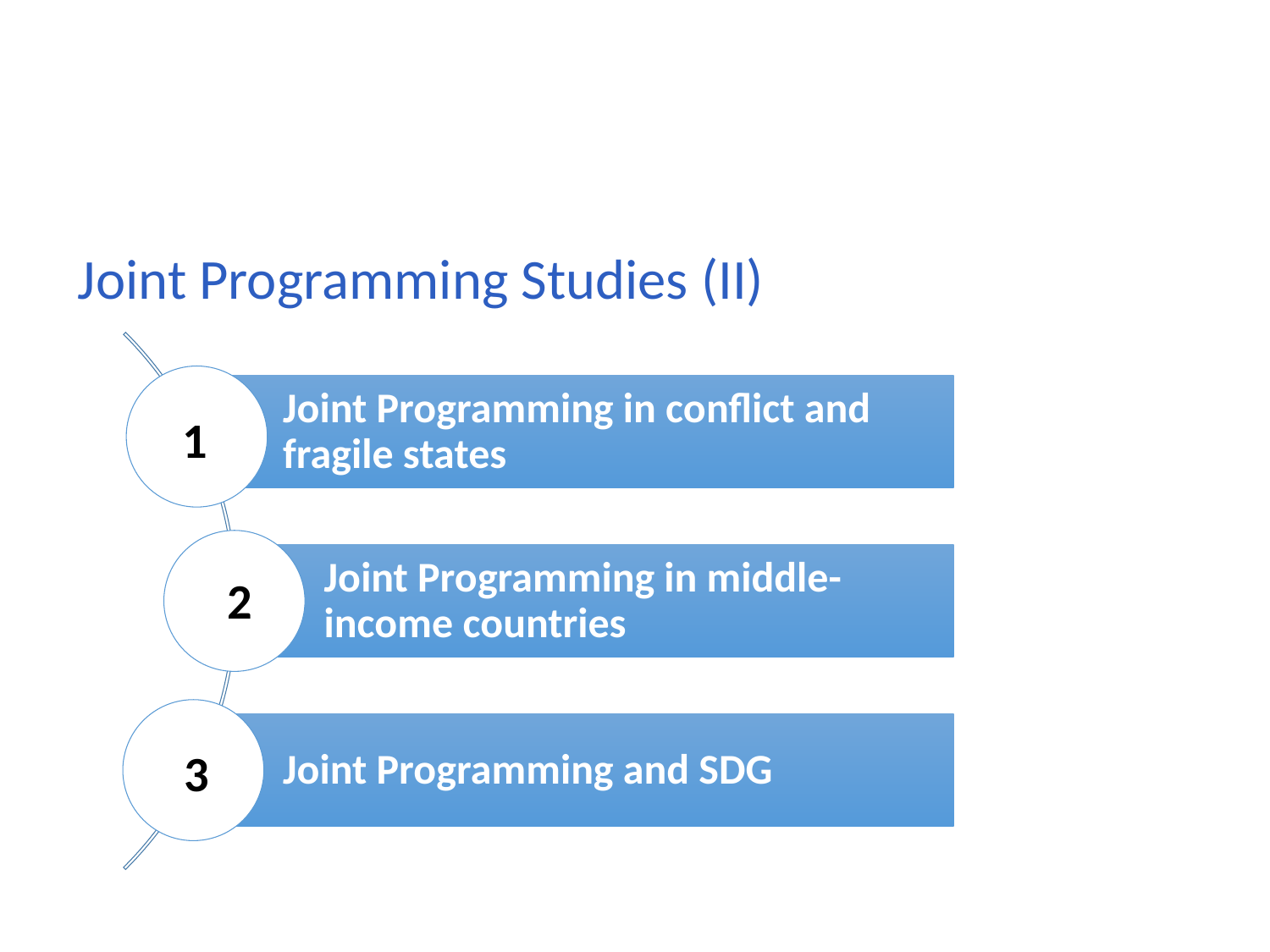

Joint Programming Studies (II)
Joint Programming in conflict and fragile states
Joint Programming in middle-income countries
Joint Programming and SDG
1
2
3
11